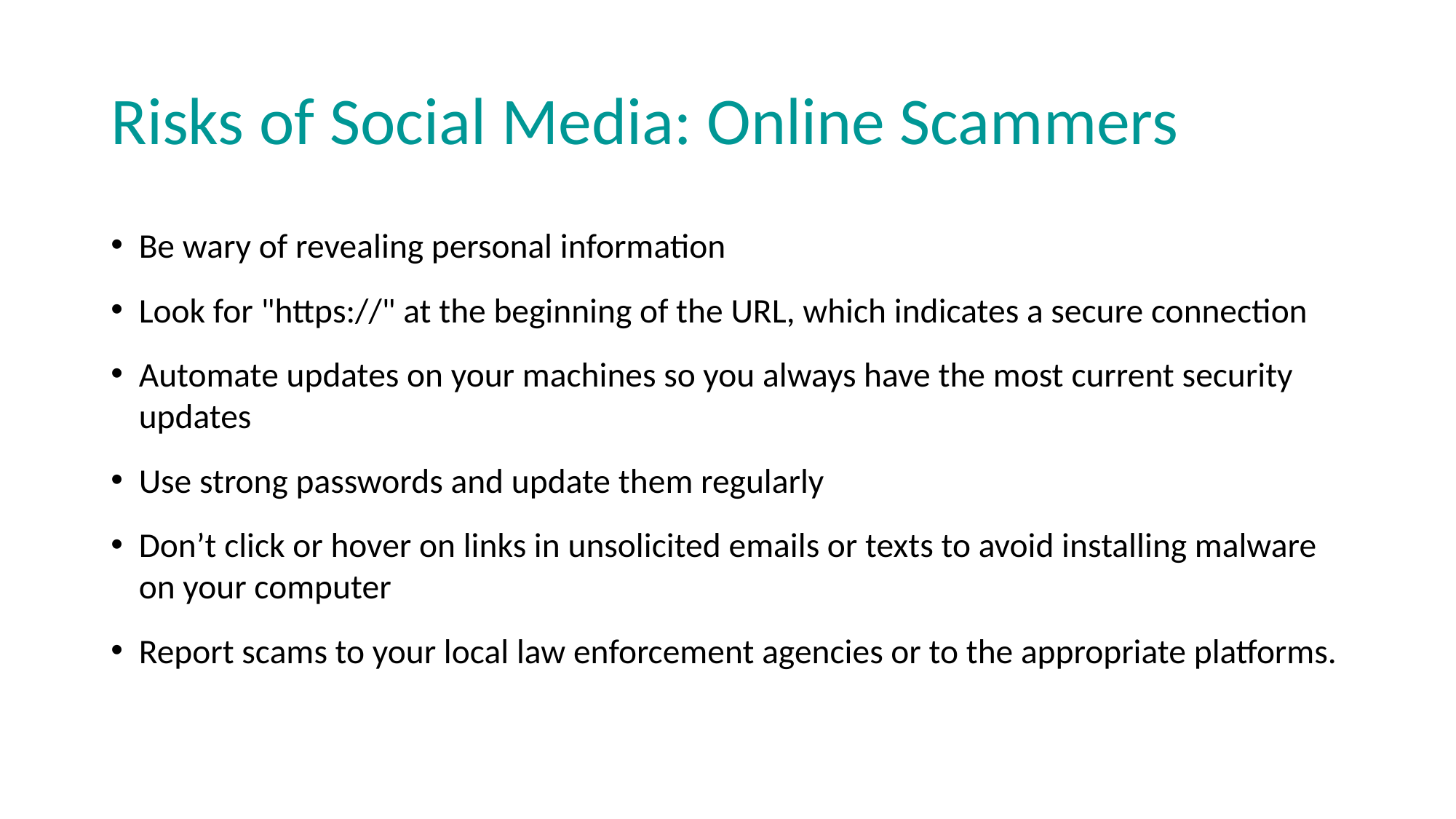

# Risks of Social Media: Online Scammers
Be wary of revealing personal information
Look for "https://" at the beginning of the URL, which indicates a secure connection
Automate updates on your machines so you always have the most current security updates
Use strong passwords and update them regularly
Don’t click or hover on links in unsolicited emails or texts to avoid installing malware on your computer
Report scams to your local law enforcement agencies or to the appropriate platforms.